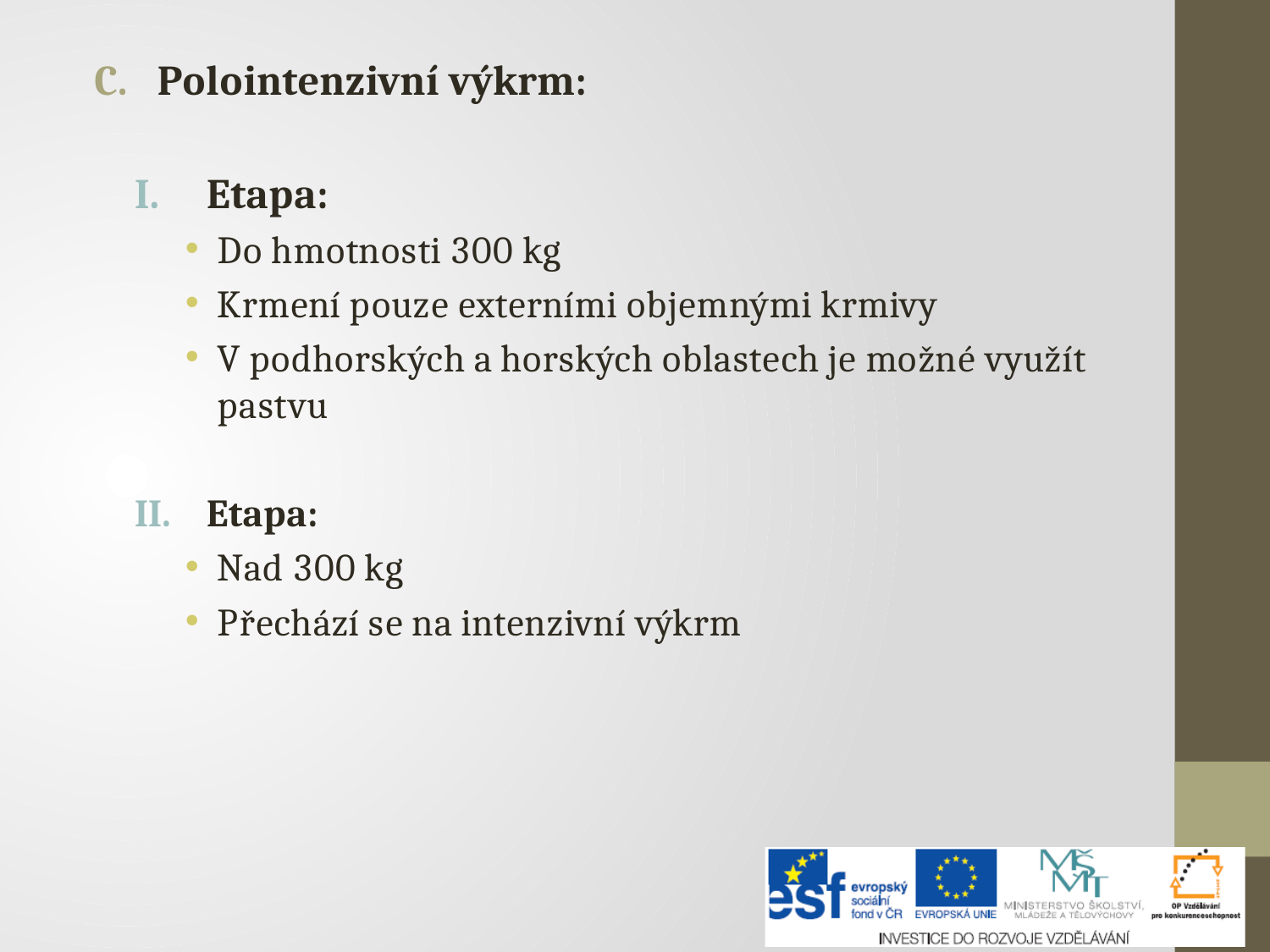

Polointenzivní výkrm:

Etapa:
Do hmotnosti 300 kg
Krmení pouze externími objemnými krmivy
V podhorských a horských oblastech je možné využít pastvu

Etapa:
Nad 300 kg
Přechází se na intenzivní výkrm